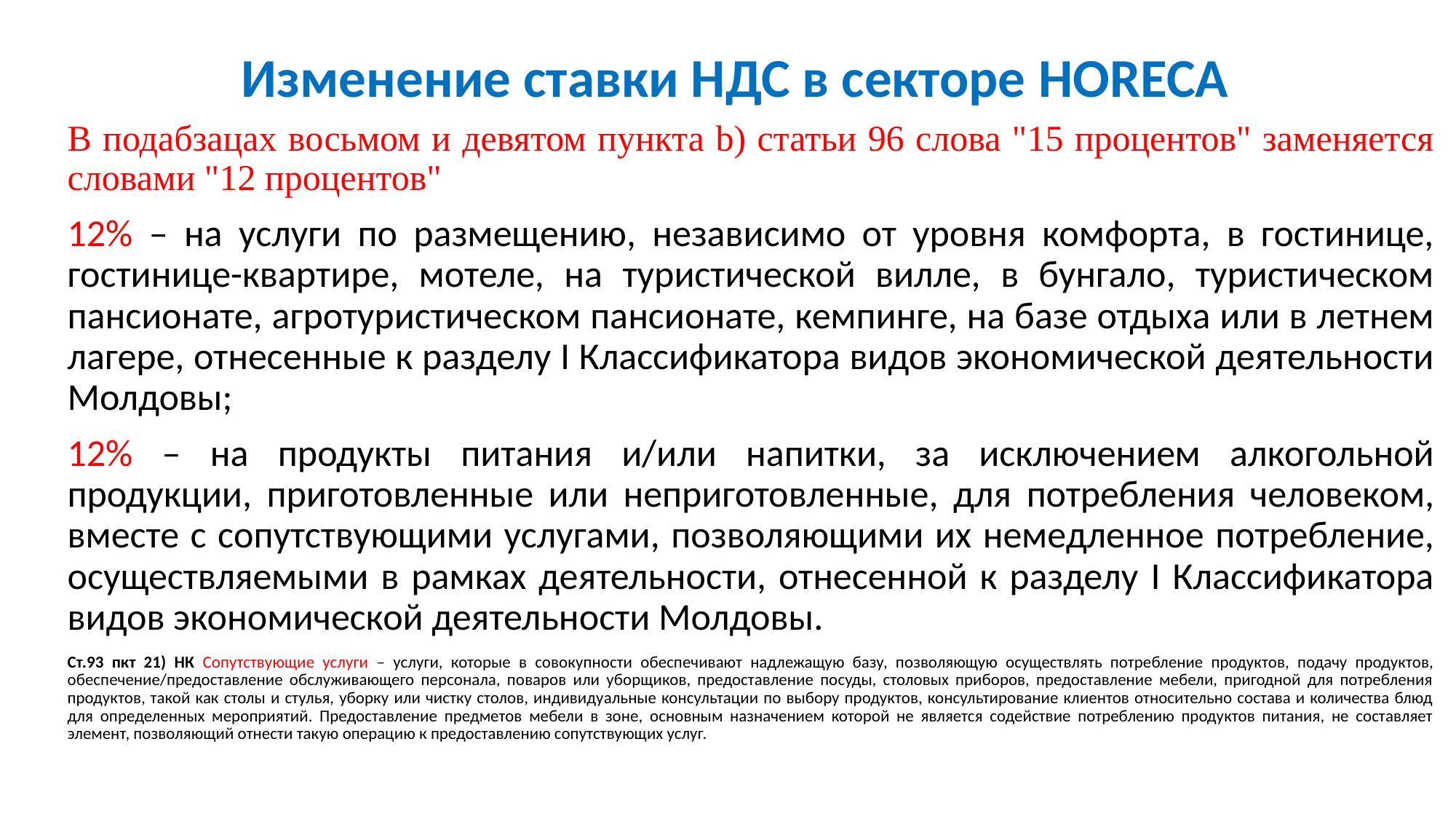

# Изменение ставки НДС в секторе HORECA
В подабзацах восьмом и девятом пункта b) статьи 96 слова "15 процентов" заменяется словами "12 процентов"
12% – на услуги по размещению, независимо от уровня комфорта, в гостинице, гостинице-квартире, мотеле, на туристической вилле, в бунгало, туристическом пансионате, агротуристическом пансионате, кемпинге, на базе отдыха или в летнем лагере, отнесенные к разделу I Классификатора видов экономической деятельности Молдовы;
12% – на продукты питания и/или напитки, за исключением алкогольной продукции, приготовленные или неприготовленные, для потребления человеком, вместе с сопутствующими услугами, позволяющими их немедленное потребление, осуществляемыми в рамках деятельности, отнесенной к разделу I Классификатора видов экономической деятельности Молдовы.
Ст.93 пкт 21) НК Сопутствующие услуги – услуги, которые в совокупности обеспечивают надлежащую базу, позволяющую осуществлять потребление продуктов, подачу продуктов, обеспечение/предоставление обслуживающего персонала, поваров или уборщиков, предоставление посуды, столовых приборов, предоставление мебели, пригодной для потребления продуктов, такой как столы и стулья, уборку или чистку столов, индивидуальные консультации по выбору продуктов, консультирование клиентов относительно состава и количества блюд для определенных мероприятий. Предоставление предметов мебели в зоне, основным назначением которой не является содействие потреблению продуктов питания, не составляет элемент, позволяющий отнести такую операцию к предоставлению сопутствующих услуг.